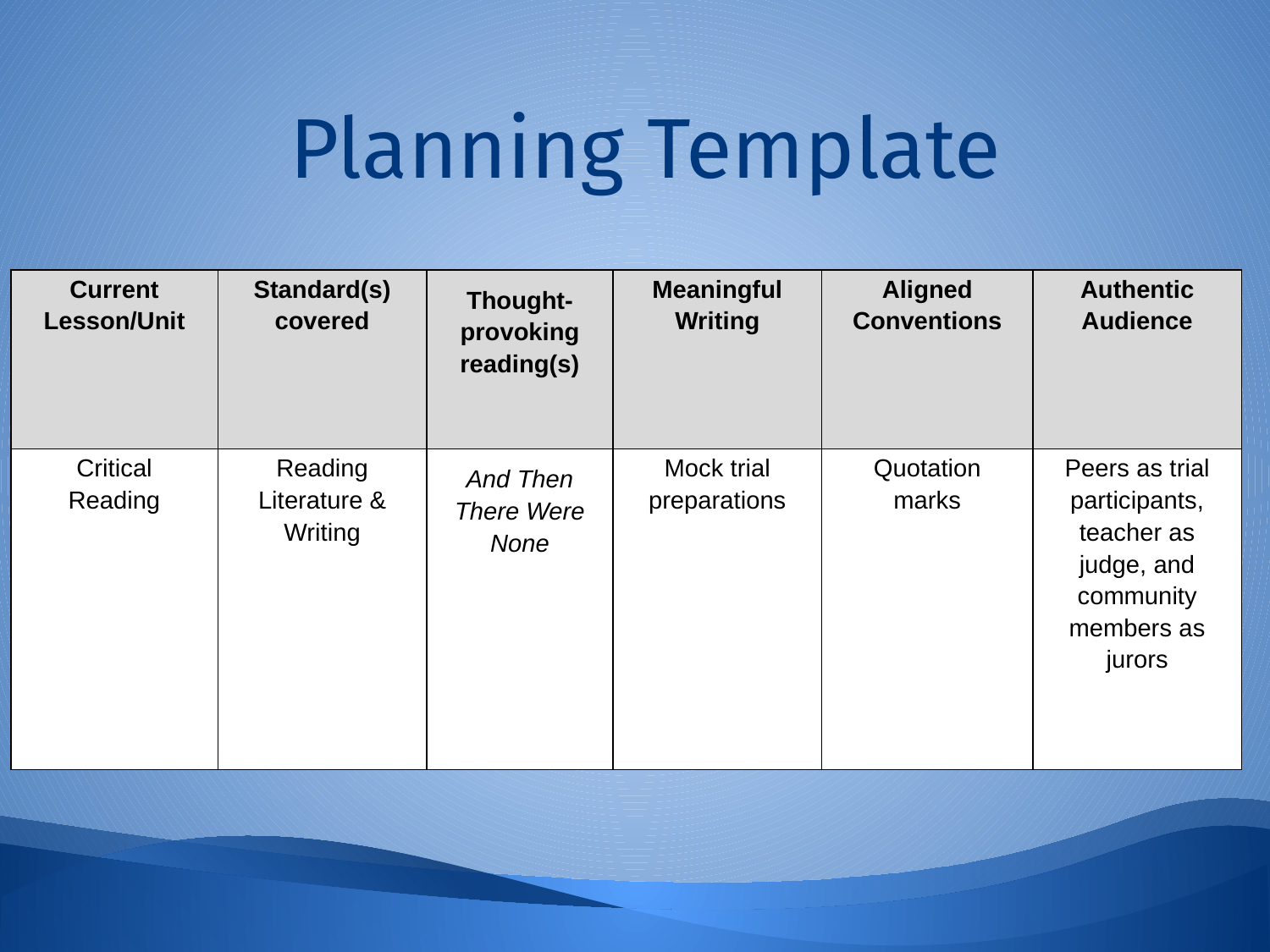

Planning Template
| Current Lesson/Unit | Standard(s) covered | Thought- provoking reading(s) | Meaningful Writing | Aligned Conventions | Authentic Audience |
| --- | --- | --- | --- | --- | --- |
| Critical Reading | Reading Literature & Writing | And Then There Were None | Mock trial preparations | Quotation marks | Peers as trial participants, teacher as judge, and community members as jurors |